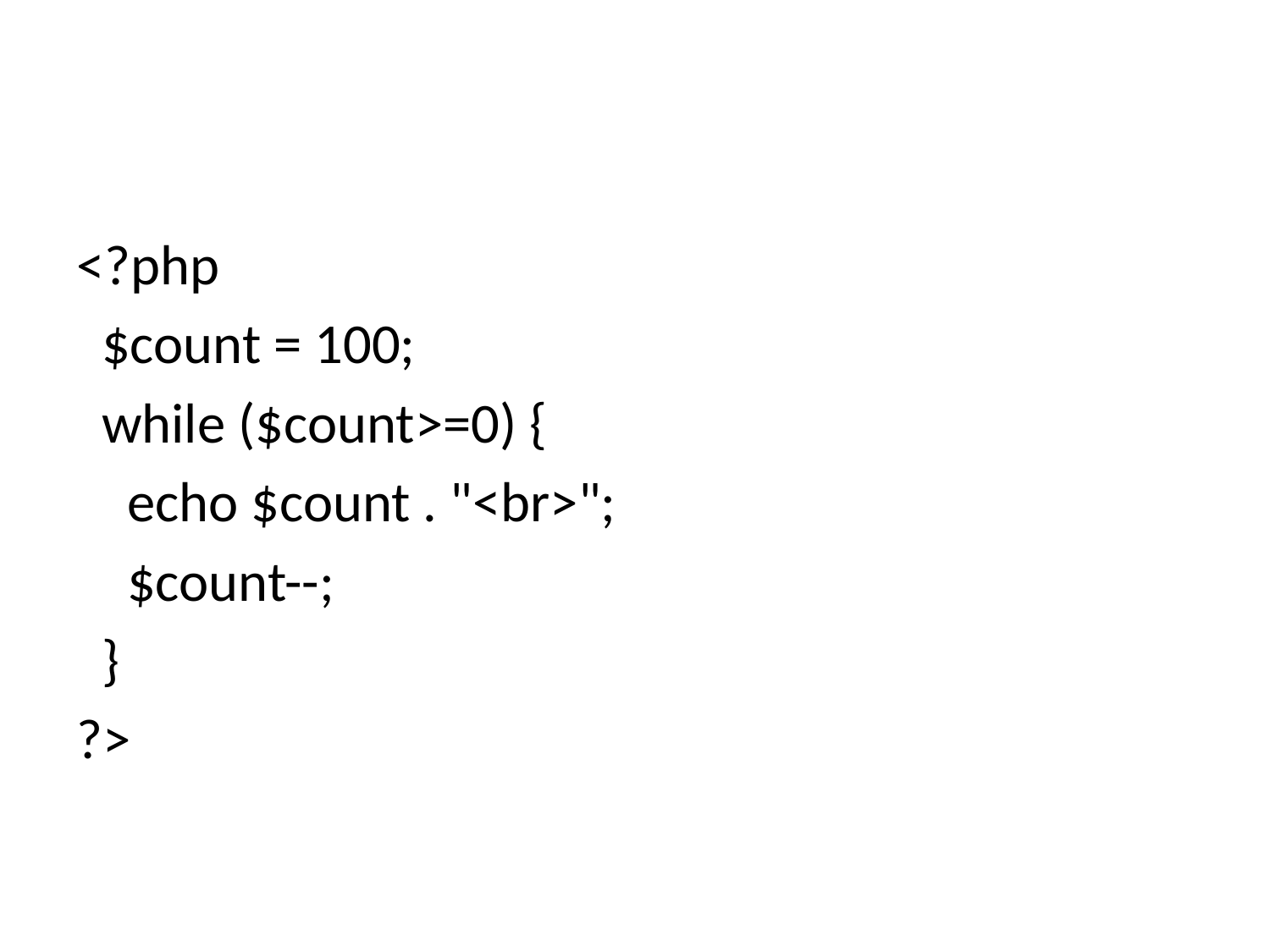

#
<?php
  $count = 100;
  while ($count>=0) {
    echo $count . "<br>";
    $count--;
  }
?>